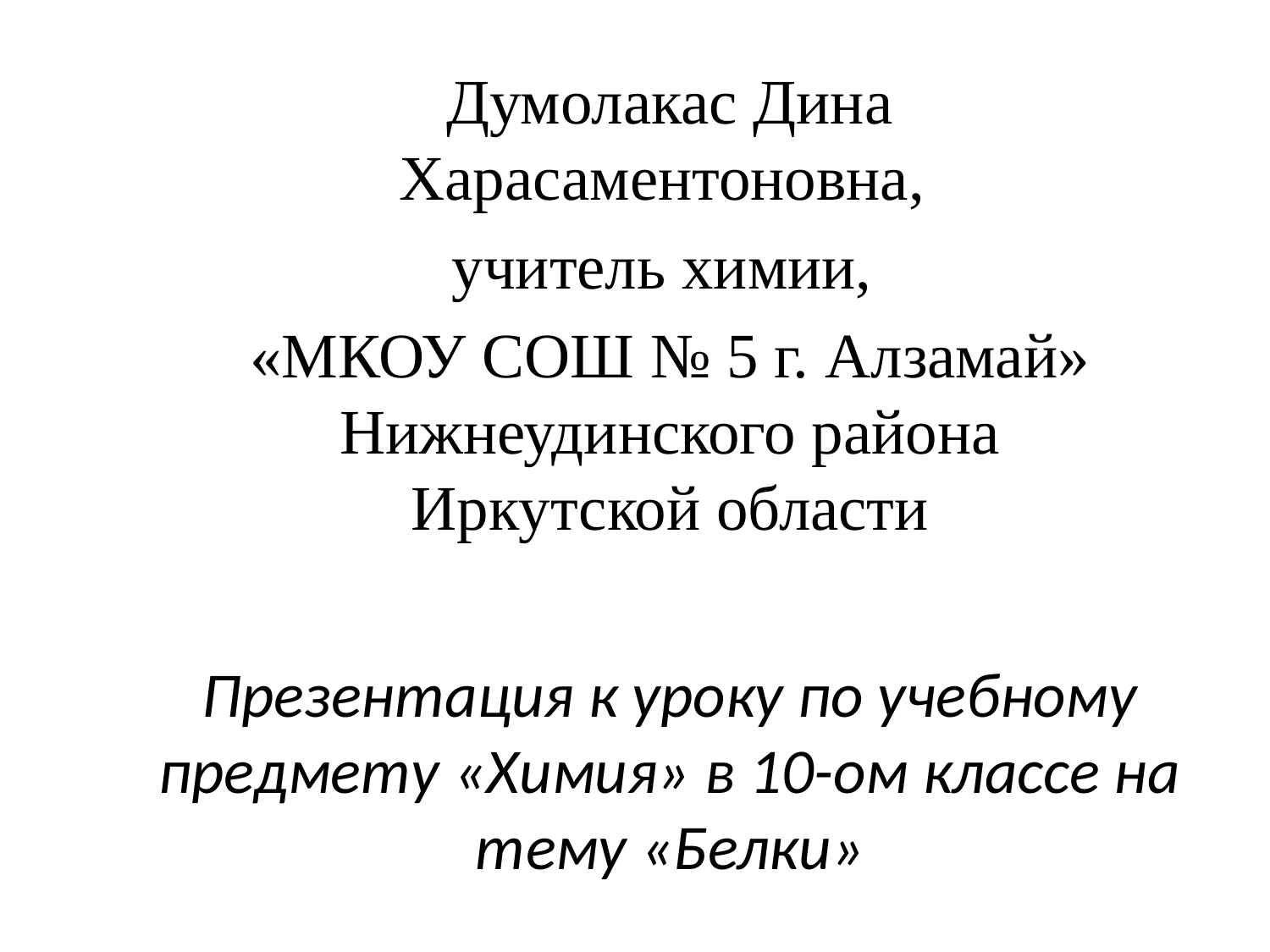

Думолакас Дина Харасаментоновна,
учитель химии,
«МКОУ СОШ № 5 г. Алзамай» Нижнеудинского района Иркутской области
# Презентация к уроку по учебному предмету «Химия» в 10-ом классе на тему «Белки»